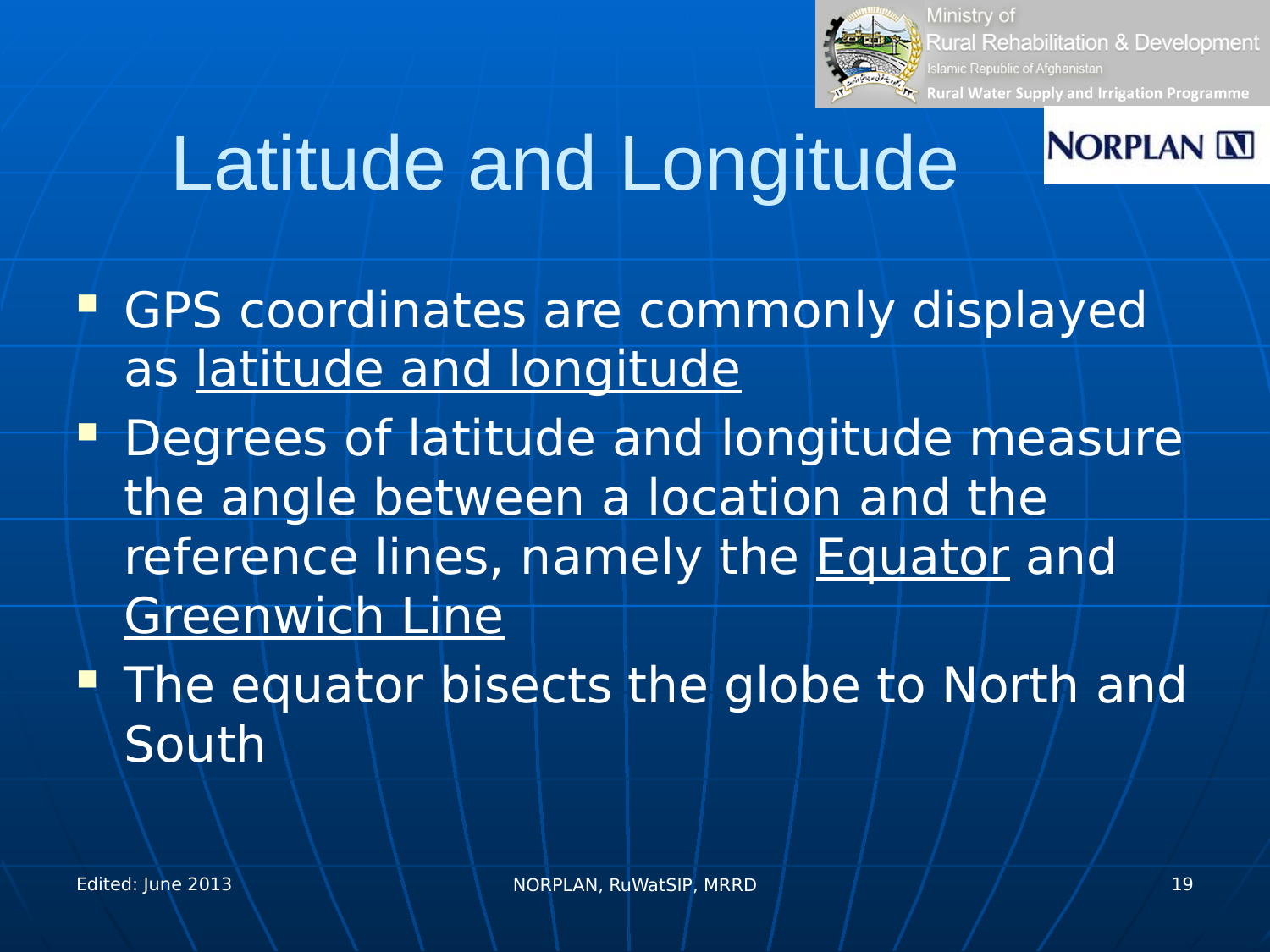

# Latitude and Longitude
GPS coordinates are commonly displayed as latitude and longitude
Degrees of latitude and longitude measure the angle between a location and the reference lines, namely the Equator and Greenwich Line
The equator bisects the globe to North and South
Edited: June 2013
19
NORPLAN, RuWatSIP, MRRD